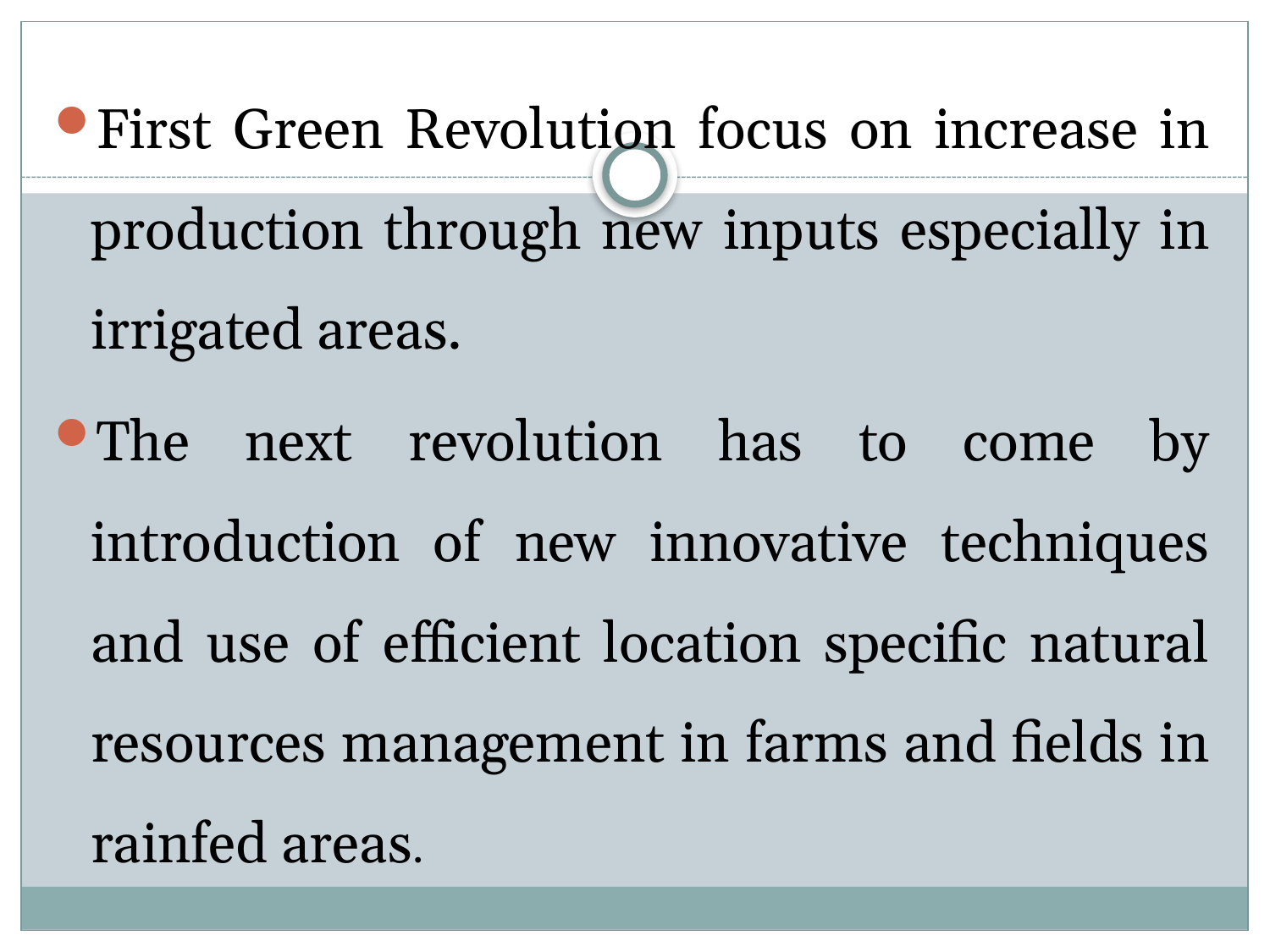

#
First Green Revolution focus on increase in production through new inputs especially in irrigated areas.
The next revolution has to come by introduction of new innovative techniques and use of efficient location specific natural resources management in farms and fields in rainfed areas.